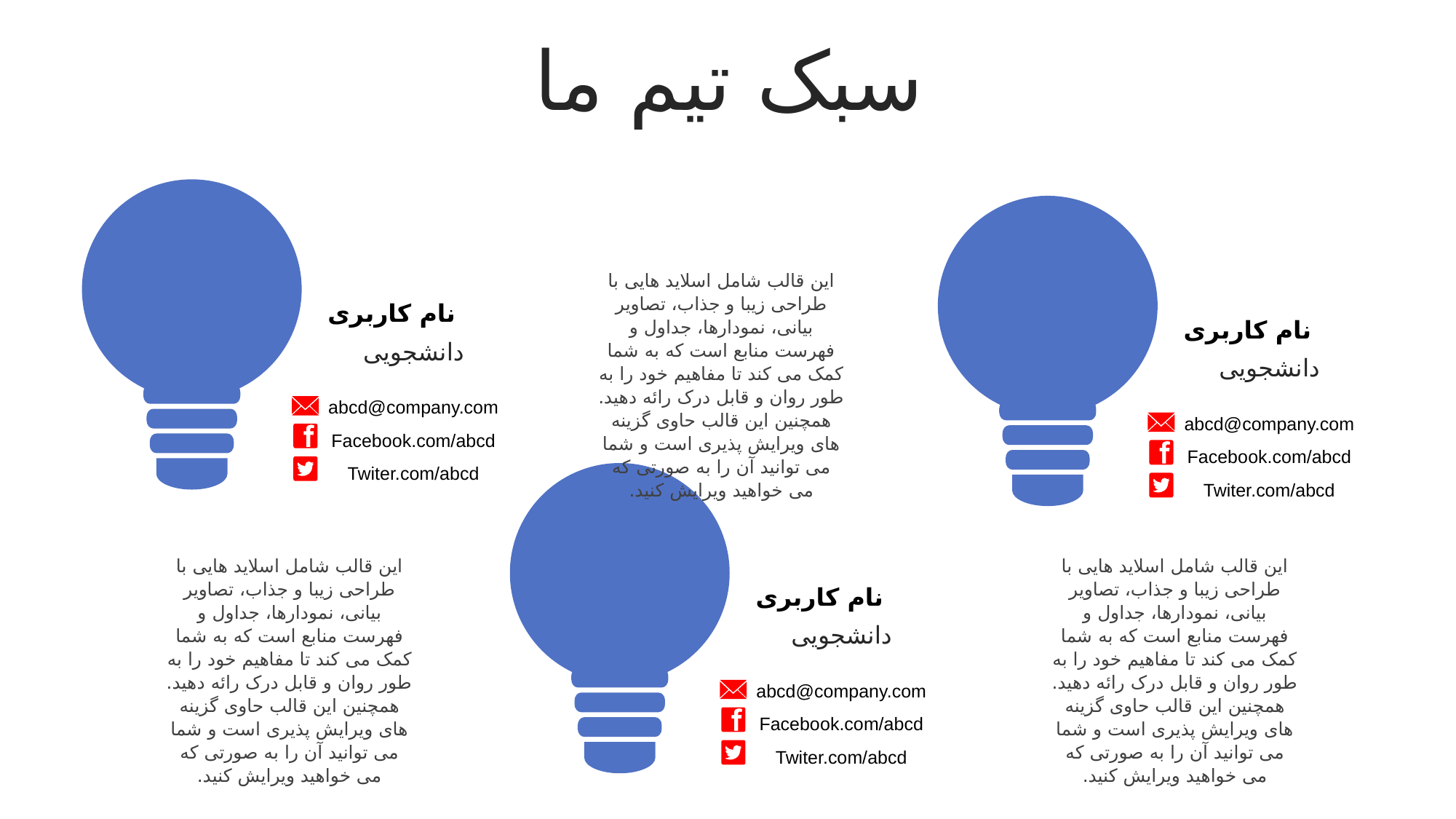

سبک تیم ما

این قالب شامل اسلاید هایی با طراحی زیبا و جذاب، تصاویر بیانی، نمودارها، جداول و فهرست منابع است که به شما کمک می کند تا مفاهیم خود را به طور روان و قابل درک رائه دهید. همچنین این قالب حاوی گزینه های ویرایش پذیری است و شما می توانید آن را به صورتی که می خواهید ویرایش کنید.
نام کاربری

دانشجویی
نام کاربری

دانشجویی
abcd@company.com

Facebook.com/abcd

Twiter.com/abcd
abcd@company.com

Facebook.com/abcd

Twiter.com/abcd

این قالب شامل اسلاید هایی با طراحی زیبا و جذاب، تصاویر بیانی، نمودارها، جداول و فهرست منابع است که به شما کمک می کند تا مفاهیم خود را به طور روان و قابل درک رائه دهید. همچنین این قالب حاوی گزینه های ویرایش پذیری است و شما می توانید آن را به صورتی که می خواهید ویرایش کنید.
این قالب شامل اسلاید هایی با طراحی زیبا و جذاب، تصاویر بیانی، نمودارها، جداول و فهرست منابع است که به شما کمک می کند تا مفاهیم خود را به طور روان و قابل درک رائه دهید. همچنین این قالب حاوی گزینه های ویرایش پذیری است و شما می توانید آن را به صورتی که می خواهید ویرایش کنید.
نام کاربری

دانشجویی
abcd@company.com

Facebook.com/abcd

Twiter.com/abcd